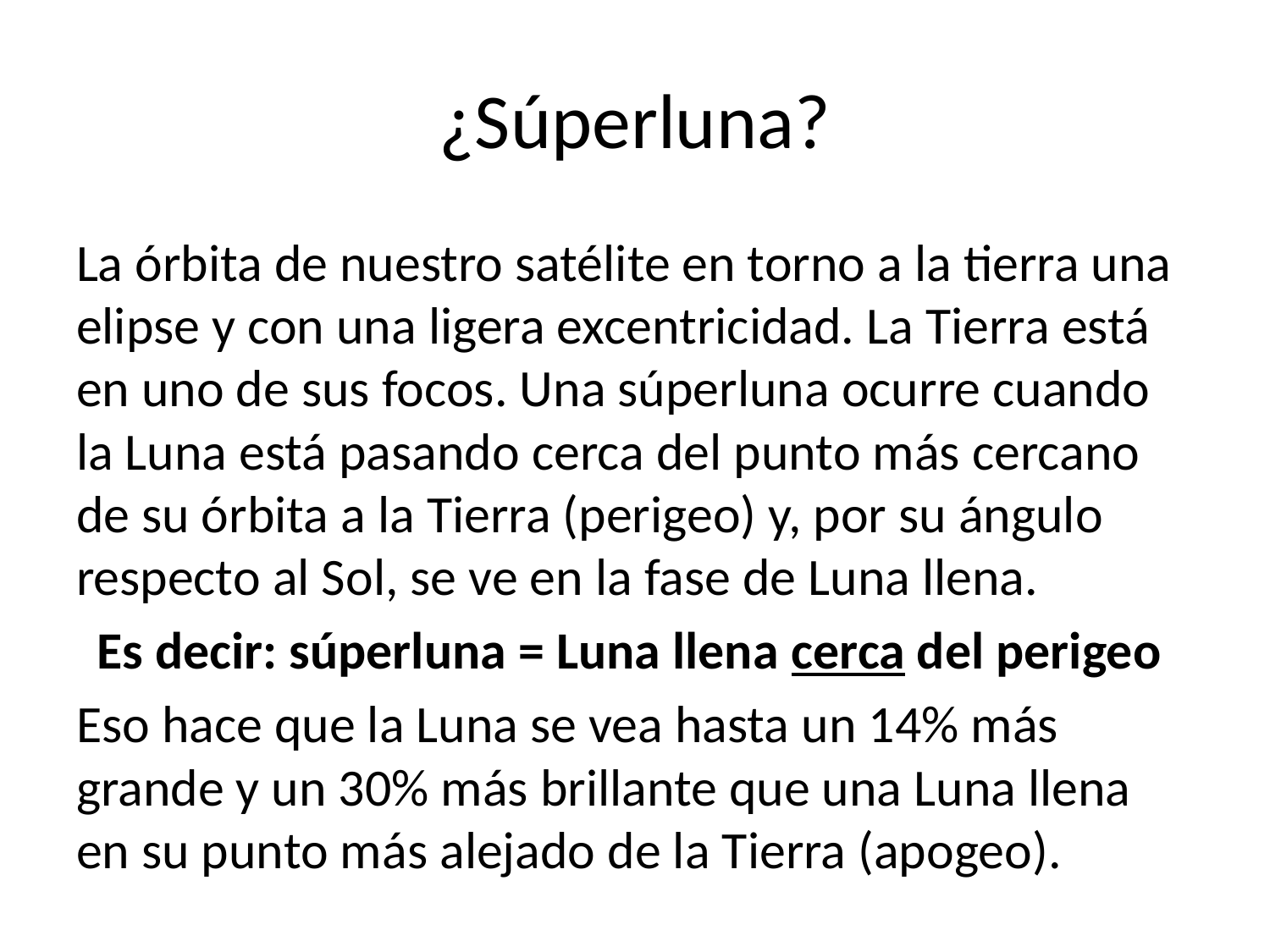

# ¿Súperluna?
La órbita de nuestro satélite en torno a la tierra una elipse y con una ligera excentricidad. La Tierra está en uno de sus focos. Una súperluna ocurre cuando la Luna está pasando cerca del punto más cercano de su órbita a la Tierra (perigeo) y, por su ángulo respecto al Sol, se ve en la fase de Luna llena.
Es decir: súperluna = Luna llena cerca del perigeo
Eso hace que la Luna se vea hasta un 14% más grande y un 30% más brillante que una Luna llena en su punto más alejado de la Tierra (apogeo).